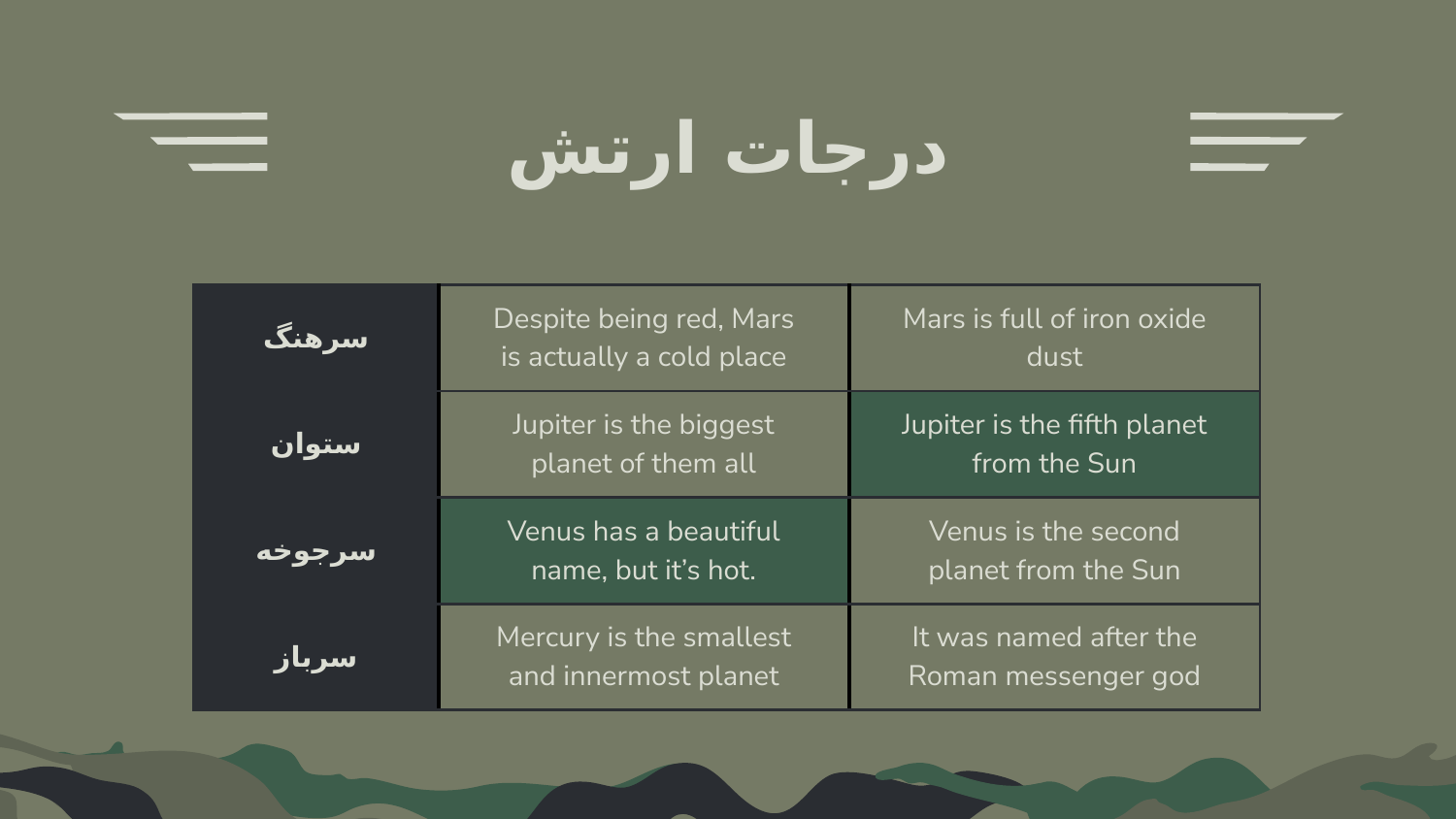

# درجات ارتش

| سرهنگ | Despite being red, Mars is actually a cold place | Mars is full of iron oxide dust |
| --- | --- | --- |
| ستوان | Jupiter is the biggest planet of them all | Jupiter is the fifth planet from the Sun |
| سرجوخه | Venus has a beautiful name, but it’s hot. | Venus is the second planet from the Sun |
| سرباز | Mercury is the smallest and innermost planet | It was named after the Roman messenger god |